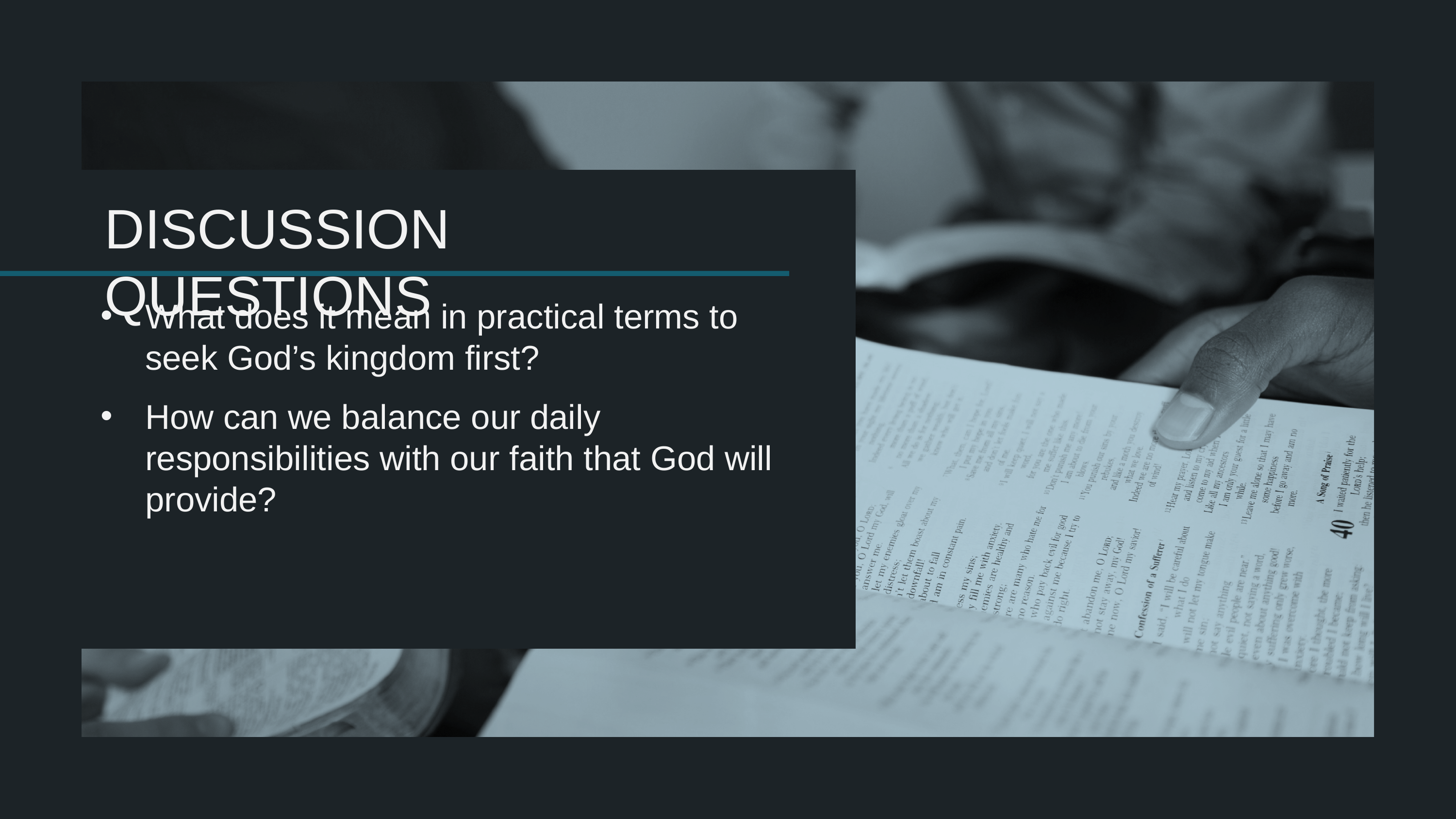

What does it mean in practical terms to seek God’s kingdom first?
How can we balance our daily responsibilities with our faith that God will provide?